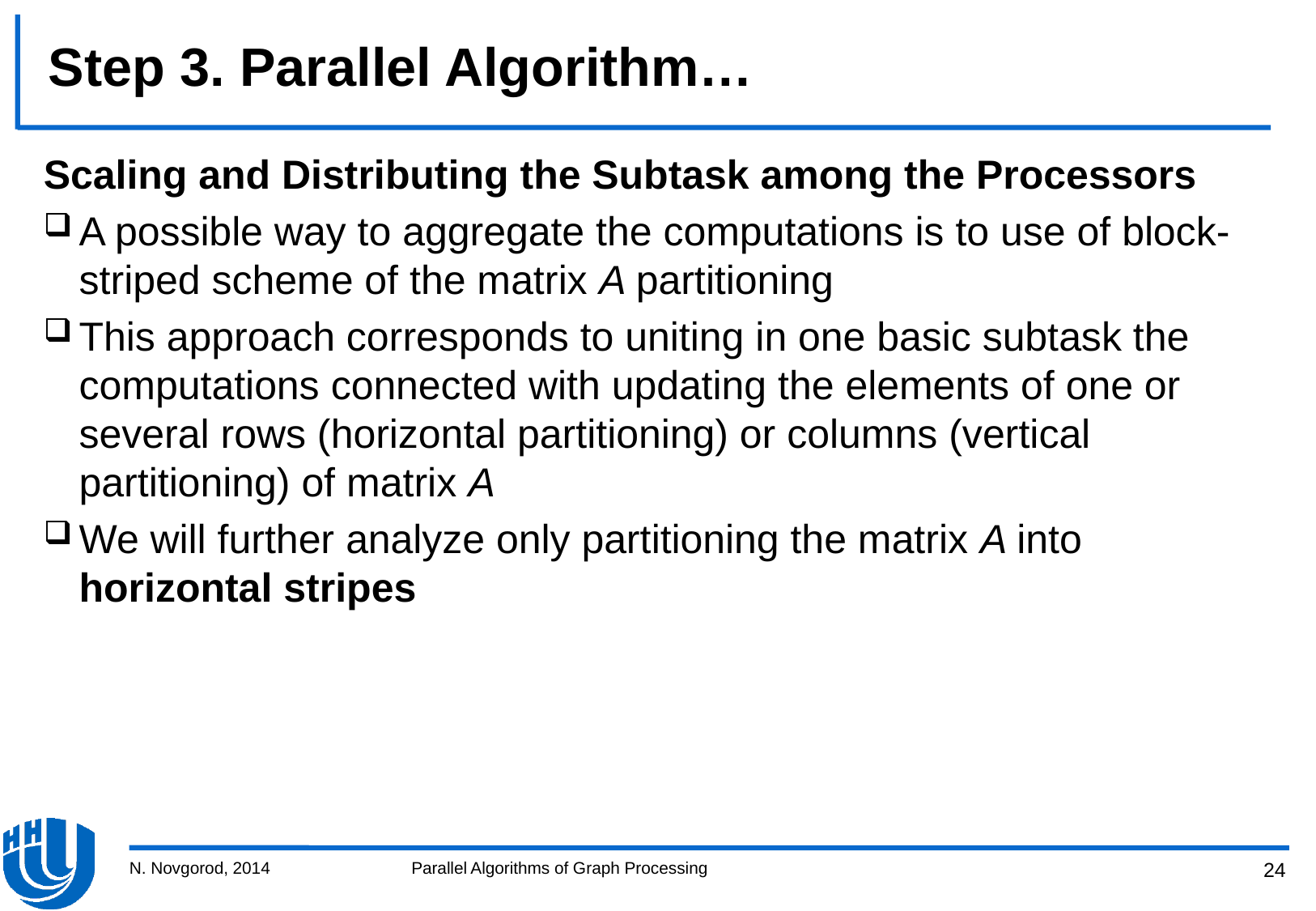

# Step 3. Parallel Algorithm…
Scaling and Distributing the Subtask among the Processors
A possible way to aggregate the computations is to use of block-striped scheme of the matrix A partitioning
This approach corresponds to uniting in one basic subtask the computations connected with updating the elements of one or several rows (horizontal partitioning) or columns (vertical partitioning) of matrix A
We will further analyze only partitioning the matrix A into horizontal stripes
N. Novgorod, 2014
Parallel Algorithms of Graph Processing
24